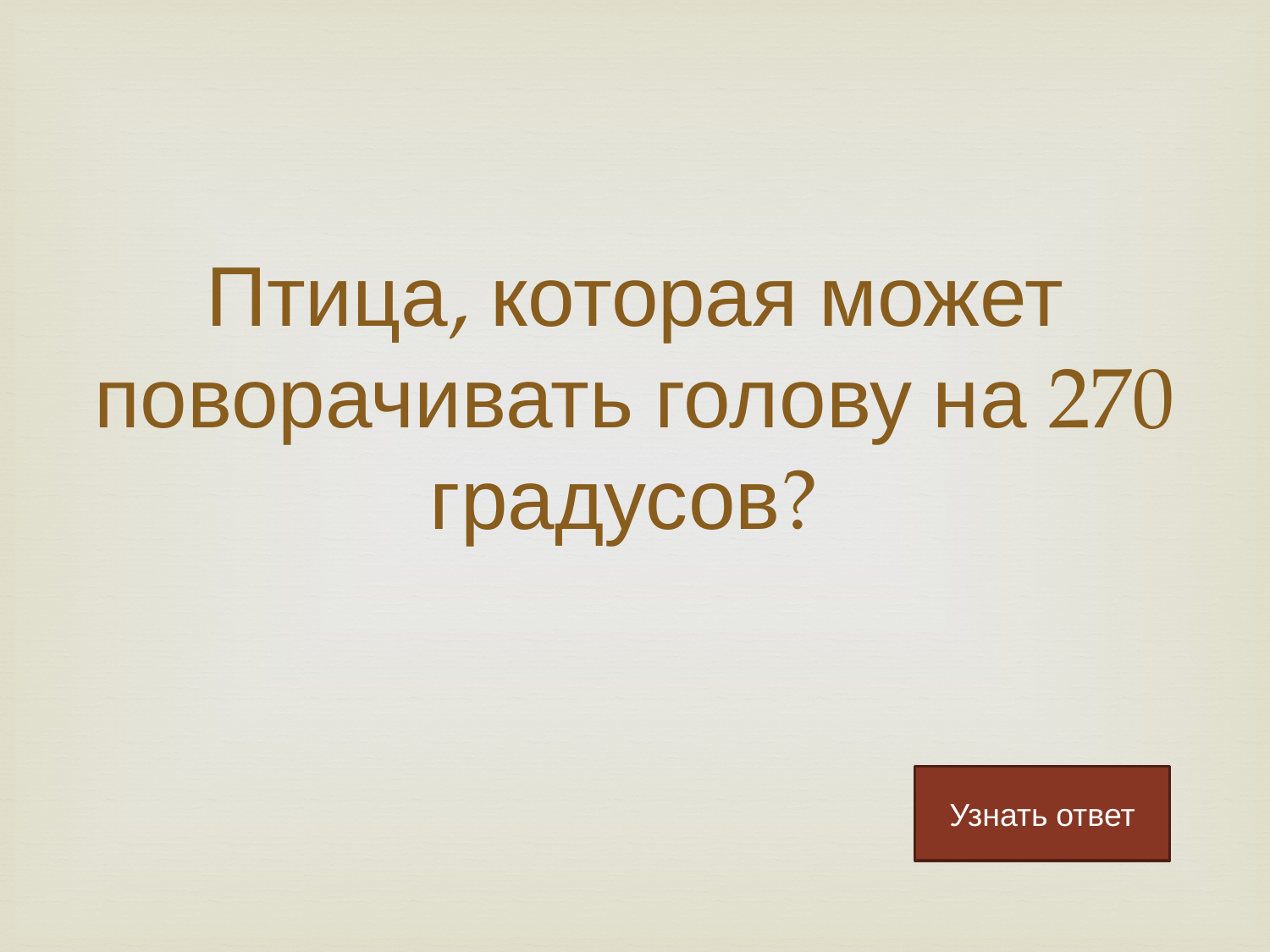

# Птица, которая может поворачивать голову на 270 градусов?